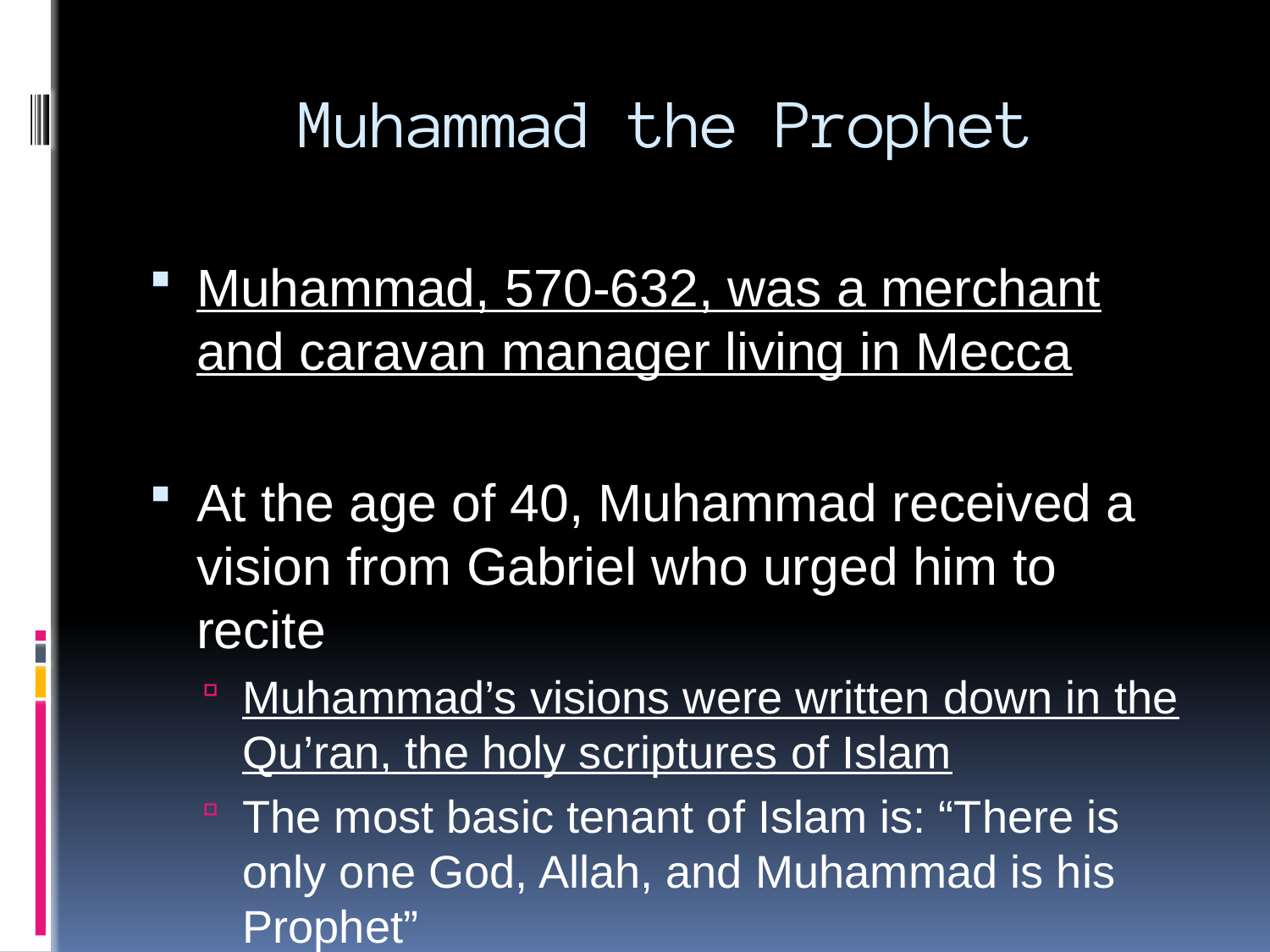

# Muhammad the Prophet
Muhammad, 570-632, was a merchant and caravan manager living in Mecca

At the age of 40, Muhammad received a vision from Gabriel who urged him to recite
Muhammad’s visions were written down in the Qu’ran, the holy scriptures of Islam
The most basic tenant of Islam is: “There is only one God, Allah, and Muhammad is his Prophet”